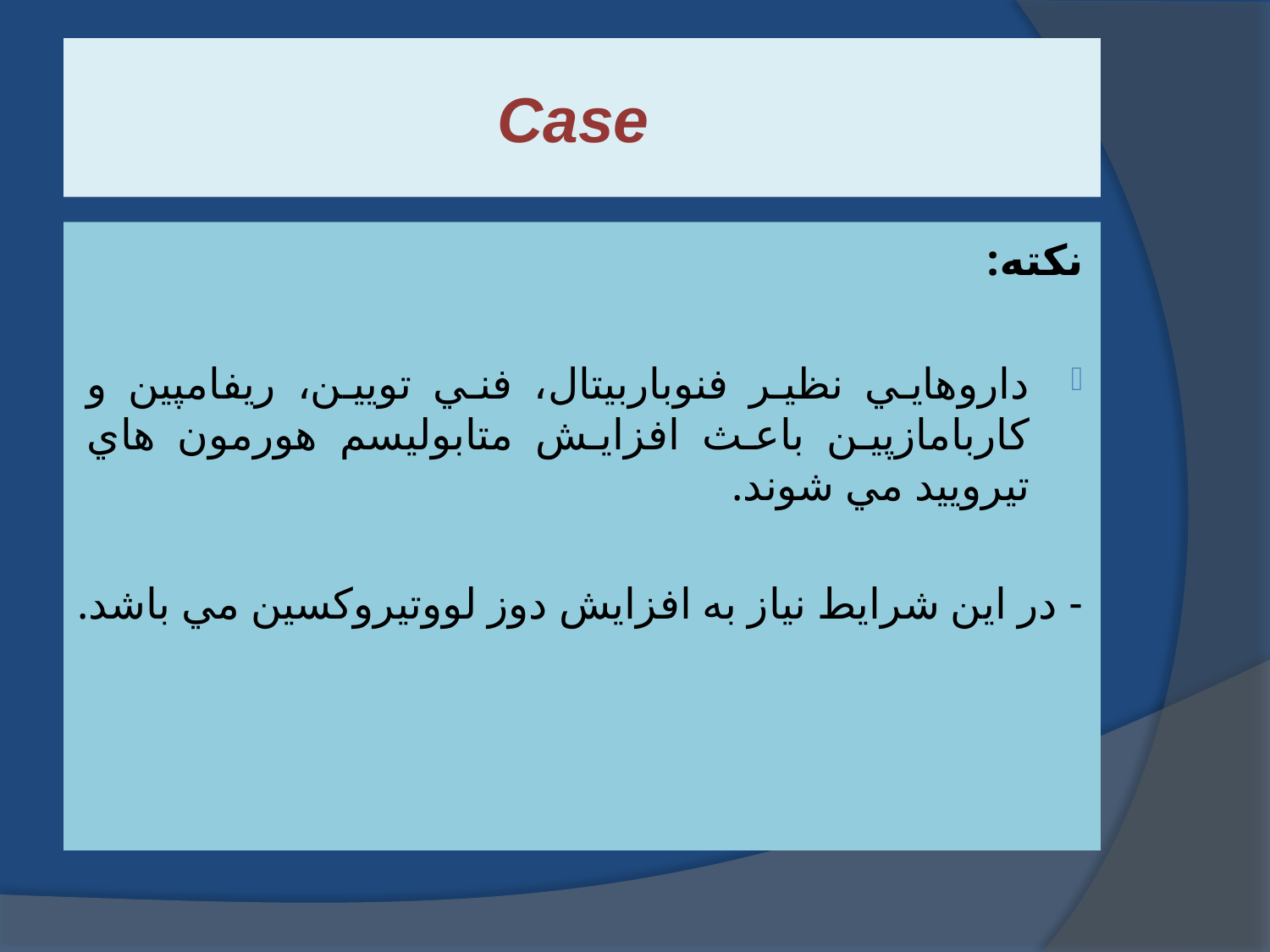

# Case
نكته:

داروهايي نظير فنوباربيتال، فني تويين، ريفامپين و كاربامازپين باعث افزايش متابوليسم هورمون هاي تيروييد مي شوند.

- در اين شرايط نياز به افزايش دوز لووتيروكسين مي باشد.